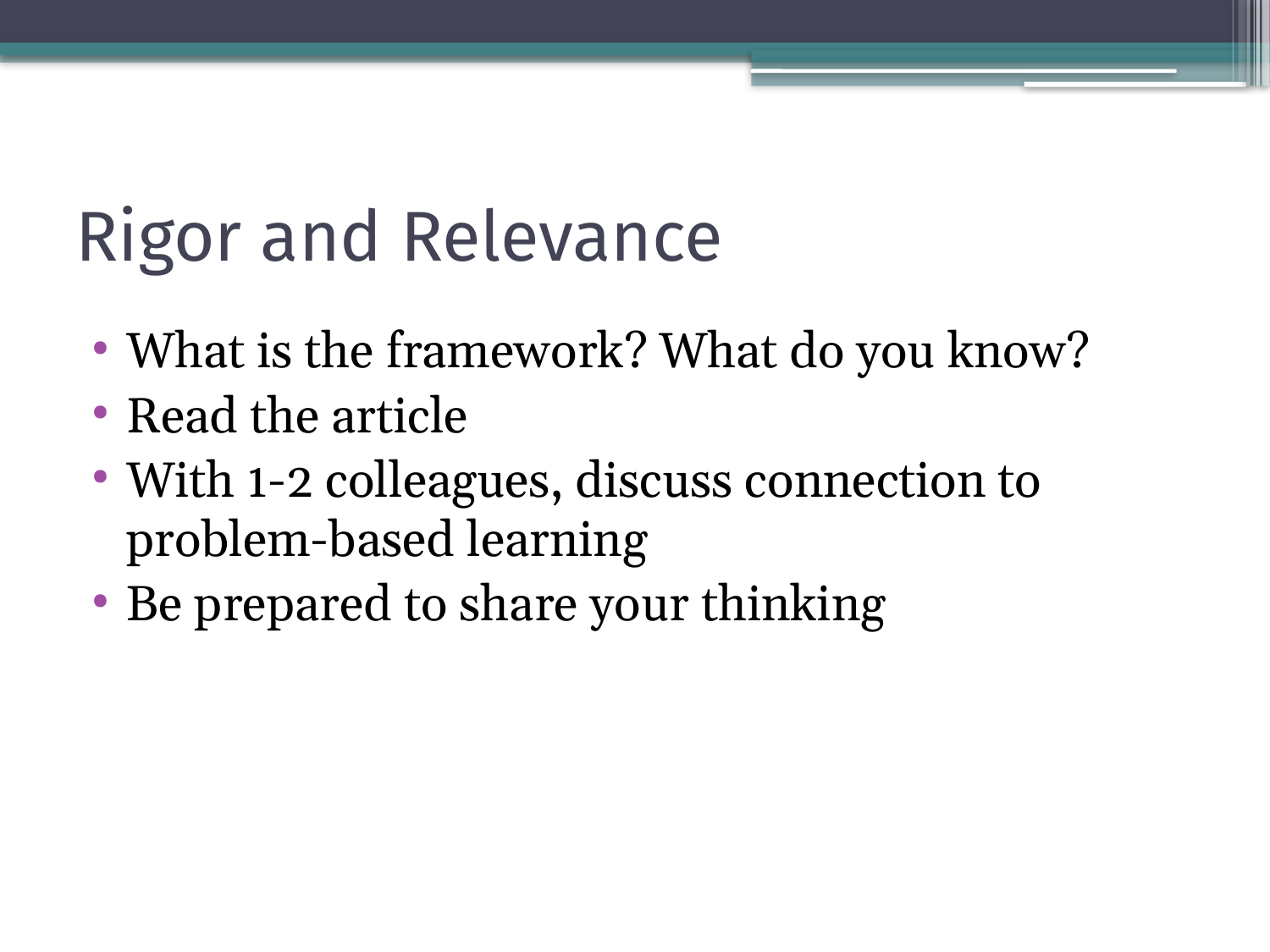

# Rigor and Relevance
What is the framework? What do you know?
Read the article
With 1-2 colleagues, discuss connection to problem-based learning
Be prepared to share your thinking